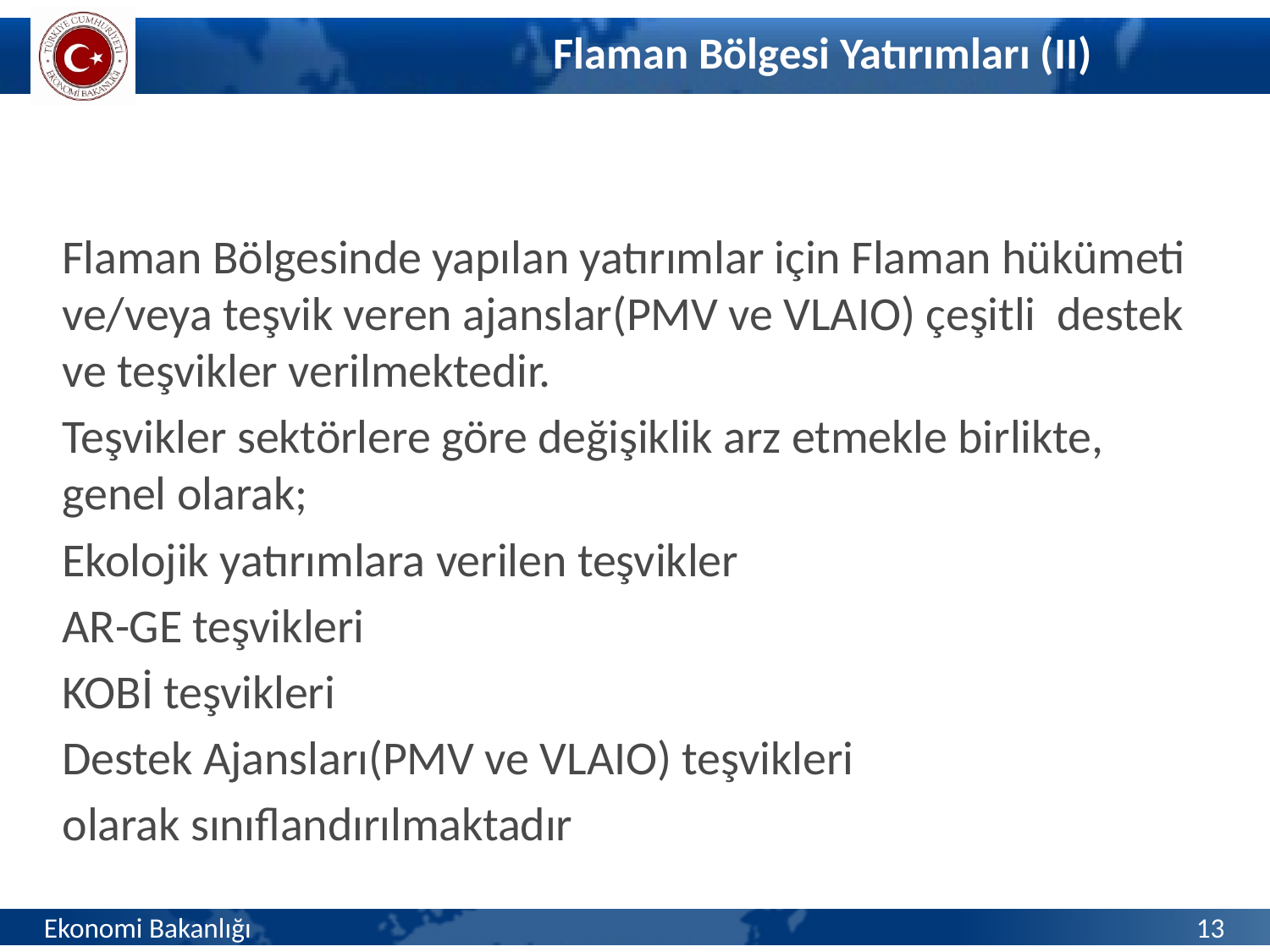

# Flaman Bölgesi Yatırımları (II)

Flaman Bölgesinde yapılan yatırımlar için Flaman hükümeti ve/veya teşvik veren ajanslar(PMV ve VLAIO) çeşitli  destek ve teşvikler verilmektedir.
Teşvikler sektörlere göre değişiklik arz etmekle birlikte, genel olarak;
Ekolojik yatırımlara verilen teşvikler
AR-GE teşvikleri
KOBİ teşvikleri
Destek Ajansları(PMV ve VLAIO) teşvikleri
olarak sınıflandırılmaktadır
Ekonomi Bakanlığı
13